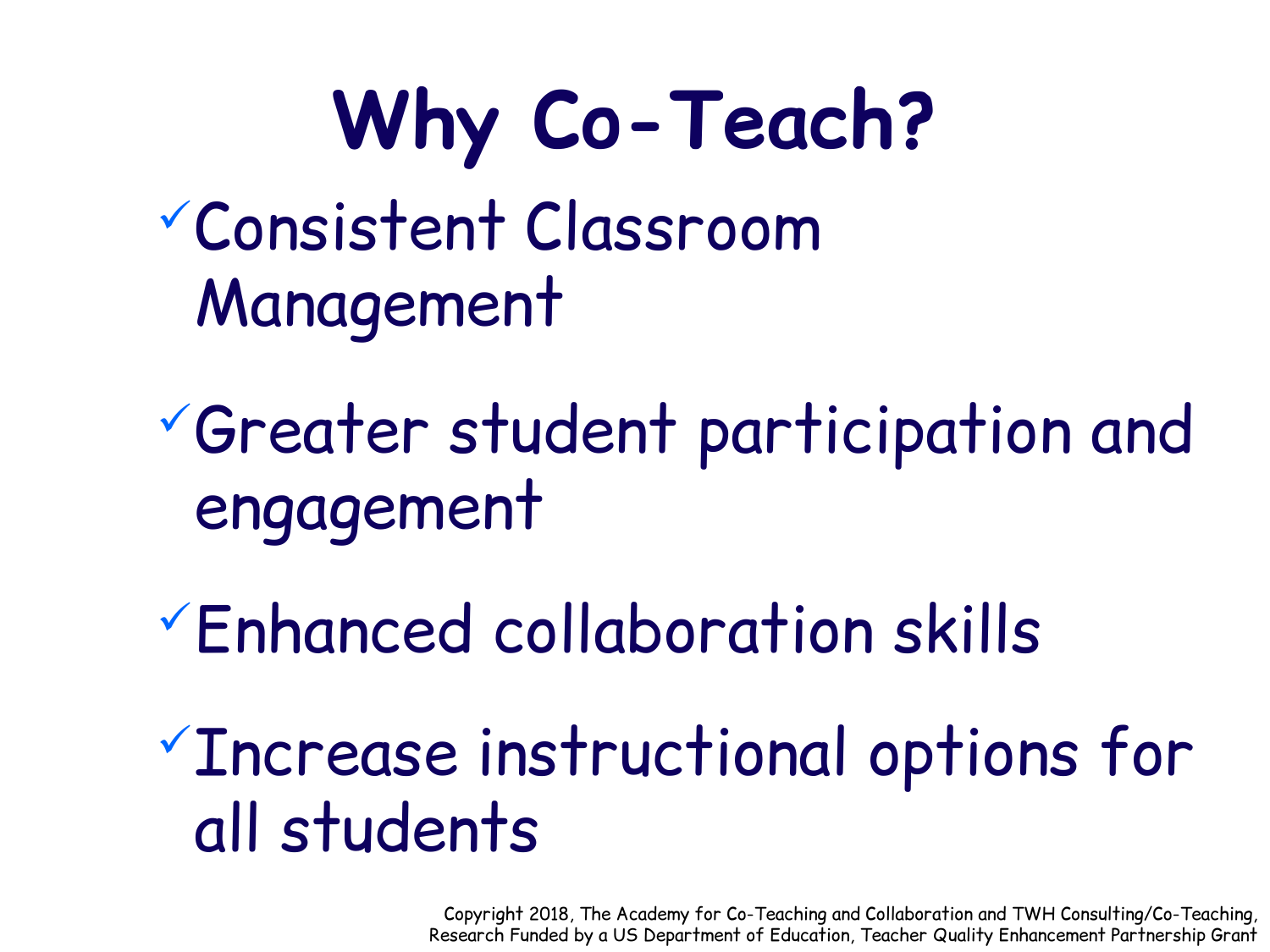

# Why Co-Teach?
Consistent Classroom Management

Greater student participation and engagement

Enhanced collaboration skills

Increase instructional options for all students

Copyright 2018, The Academy for Co-Teaching and Collaboration and TWH Consulting/Co-Teaching,
Research Funded by a US Department of Education, Teacher Quality Enhancement Partnership Grant